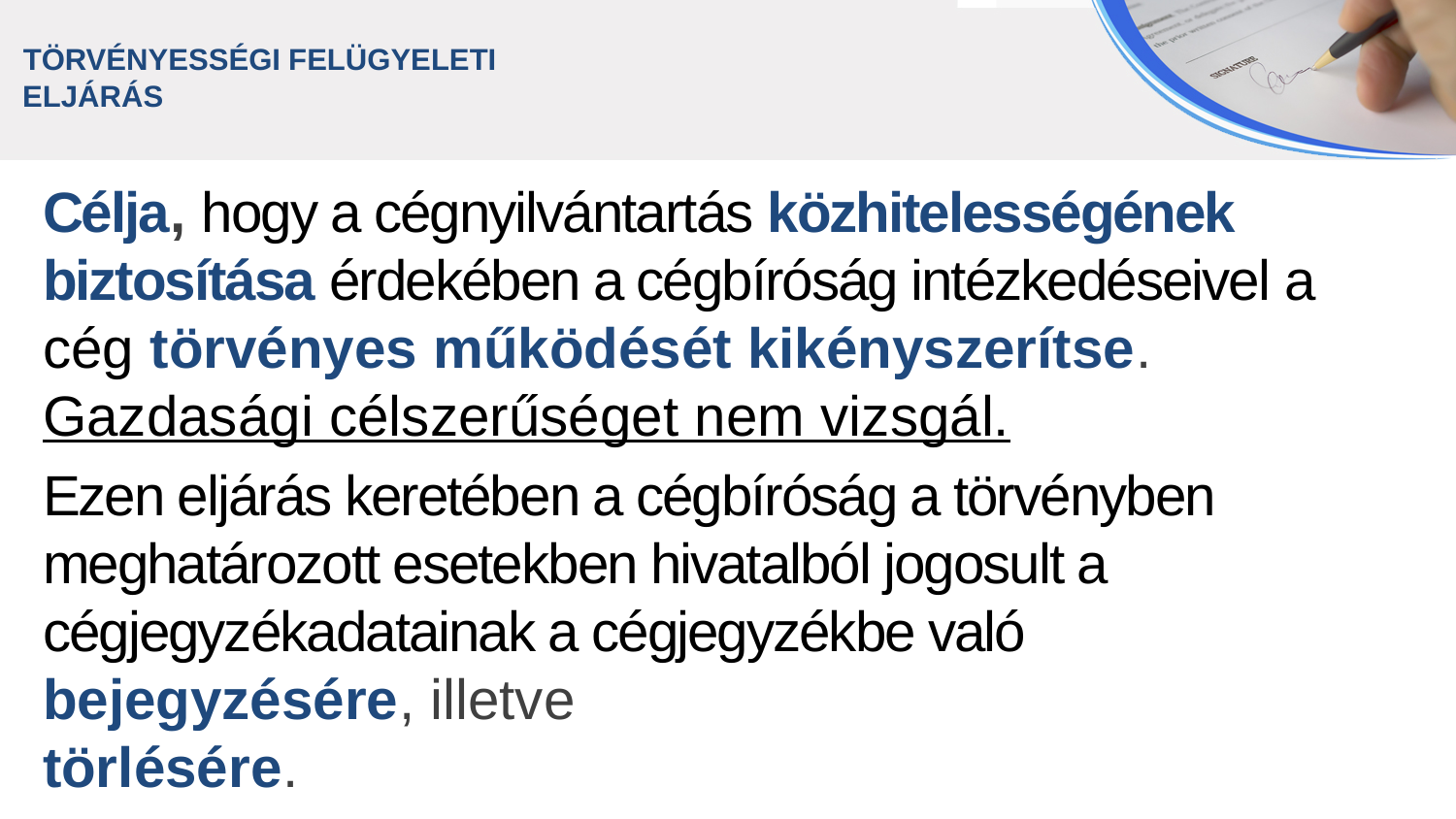

TÖRVÉNYESSÉGI FELÜGYELETI
 ELJÁRÁS
Célja, hogy a cégnyilvántartás közhitelességének
biztosítása érdekében a cégbíróság intézkedéseivel a
cég törvényes működését kikényszerítse.
Gazdasági célszerűséget nem vizsgál.
Ezen eljárás keretében a cégbíróság a törvényben
meghatározott esetekben hivatalból jogosult a cégjegyzékadatainak a cégjegyzékbe való bejegyzésére, illetve
törlésére.